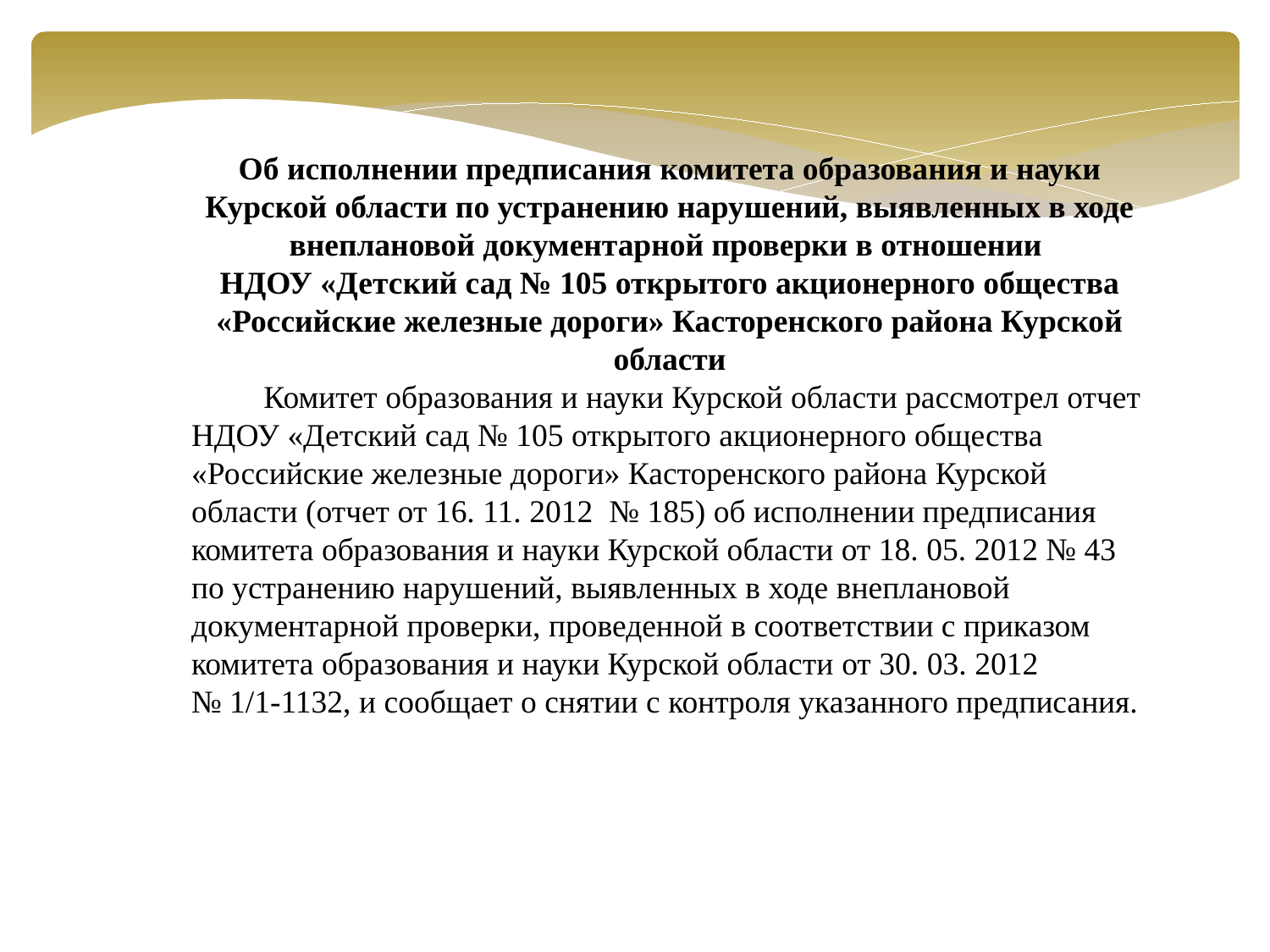

Об исполнении предписания комитета образования и науки Курской области по устранению нарушений, выявленных в ходе внеплановой документарной проверки в отношении
НДОУ «Детский сад № 105 открытого акционерного общества «Российские железные дороги» Касторенского района Курской области
         Комитет образования и науки Курской области рассмотрел отчет НДОУ «Детский сад № 105 открытого акционерного общества «Российские железные дороги» Касторенского района Курской области (отчет от 16. 11. 2012  № 185) об исполнении предписания комитета образования и науки Курской области от 18. 05. 2012 № 43 по устранению нарушений, выявленных в ходе внеплановой документарной проверки, проведенной в соответствии с приказом комитета образования и науки Курской области от 30. 03. 2012
№ 1/1-1132, и сообщает о снятии с контроля указанного предписания.